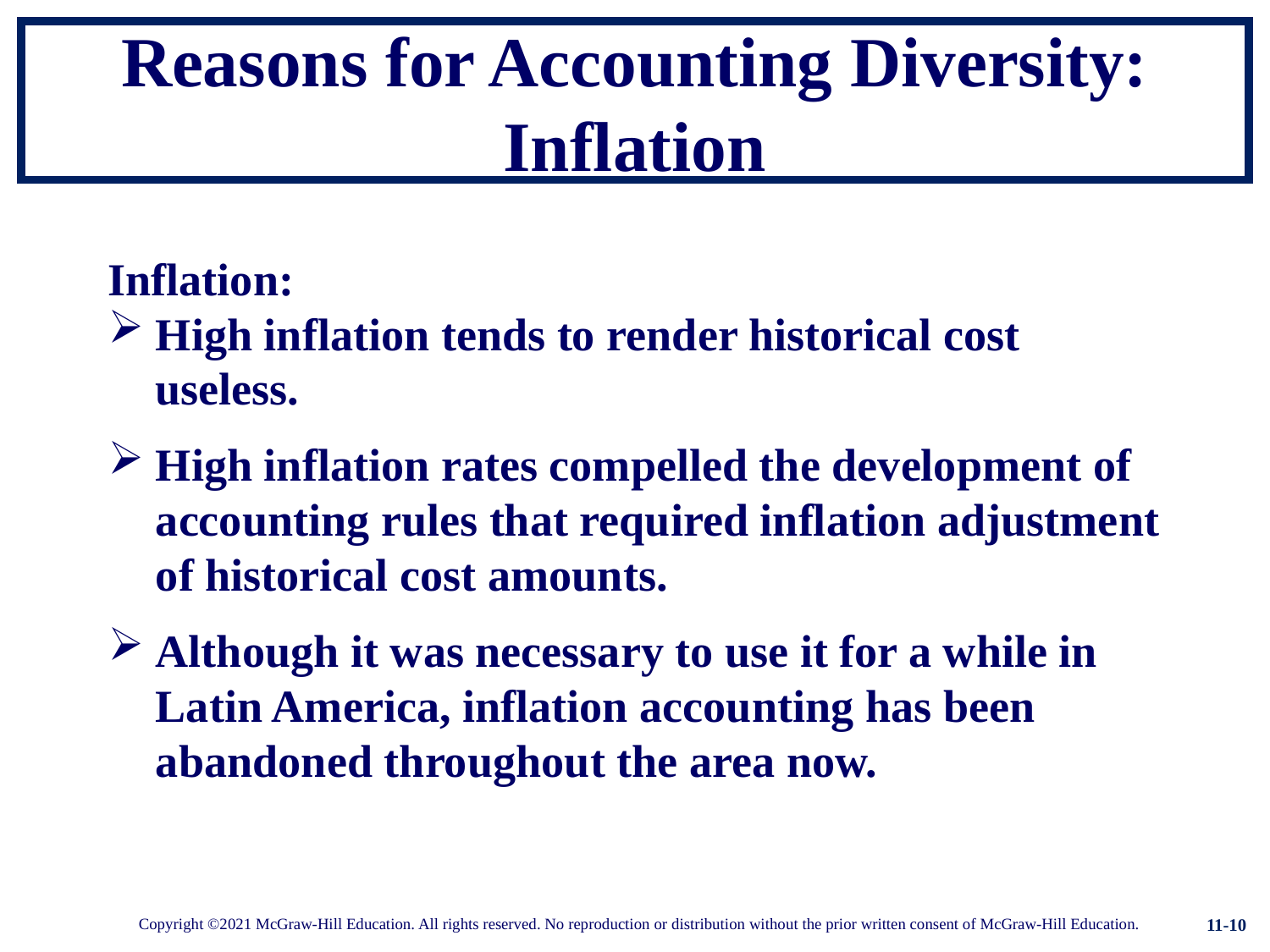

# Reasons for Accounting Diversity: Inflation
Inflation:
High inflation tends to render historical cost useless.
High inflation rates compelled the development of accounting rules that required inflation adjustment of historical cost amounts.
Although it was necessary to use it for a while in Latin America, inflation accounting has been abandoned throughout the area now.
11-10
Copyright ©2021 McGraw-Hill Education. All rights reserved. No reproduction or distribution without the prior written consent of McGraw-Hill Education.